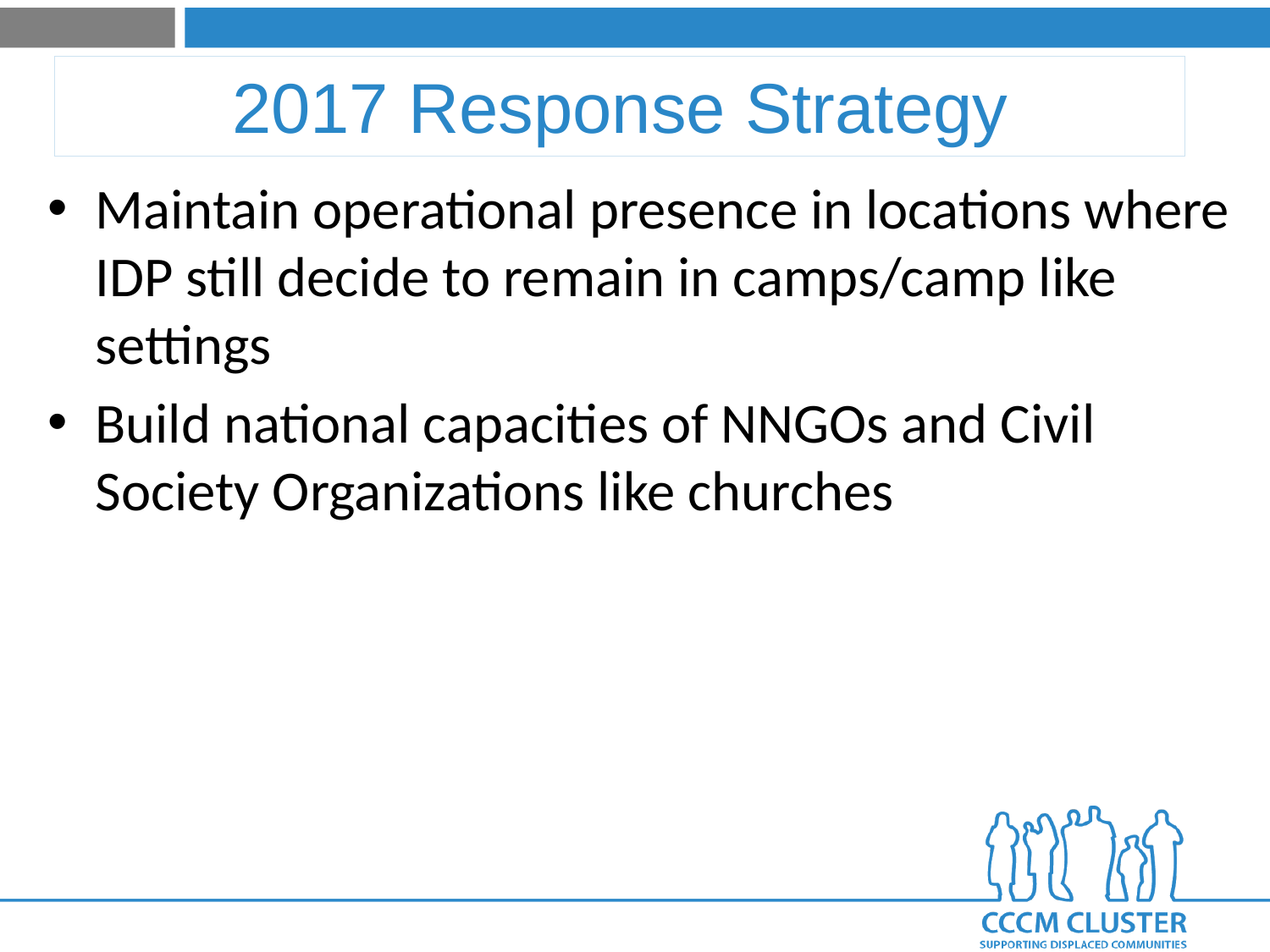

# 2017 Response Strategy
Maintain operational presence in locations where IDP still decide to remain in camps/camp like settings
Build national capacities of NNGOs and Civil Society Organizations like churches